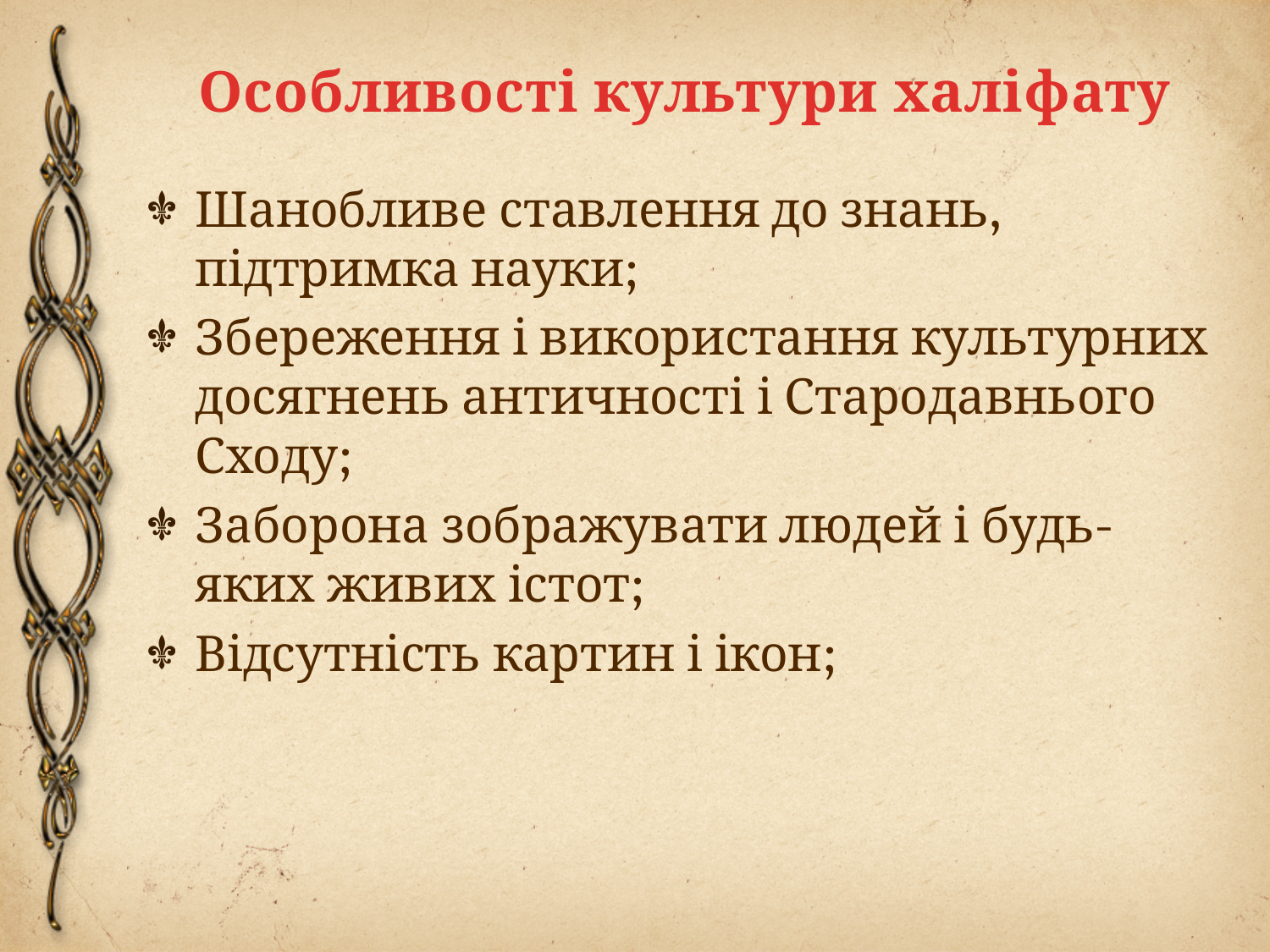

# Особливості культури халіфату
Шанобливе ставлення до знань, підтримка науки;
Збереження і використання культурних досягнень античності і Стародавнього Сходу;
Заборона зображувати людей і будь-яких живих істот;
Відсутність картин і ікон;